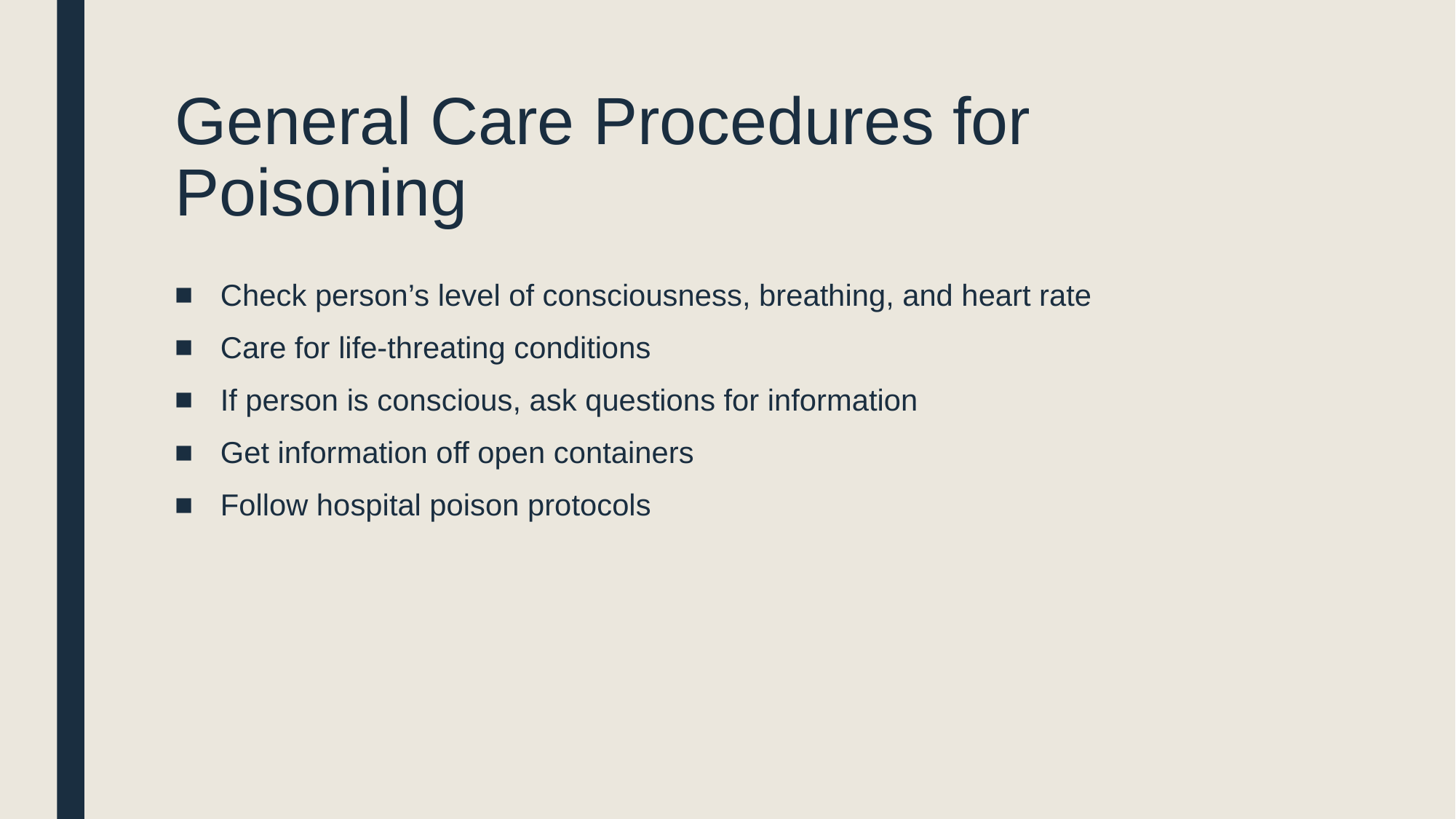

# General Care Procedures for Poisoning
Check person’s level of consciousness, breathing, and heart rate
Care for life-threating conditions
If person is conscious, ask questions for information
Get information off open containers
Follow hospital poison protocols